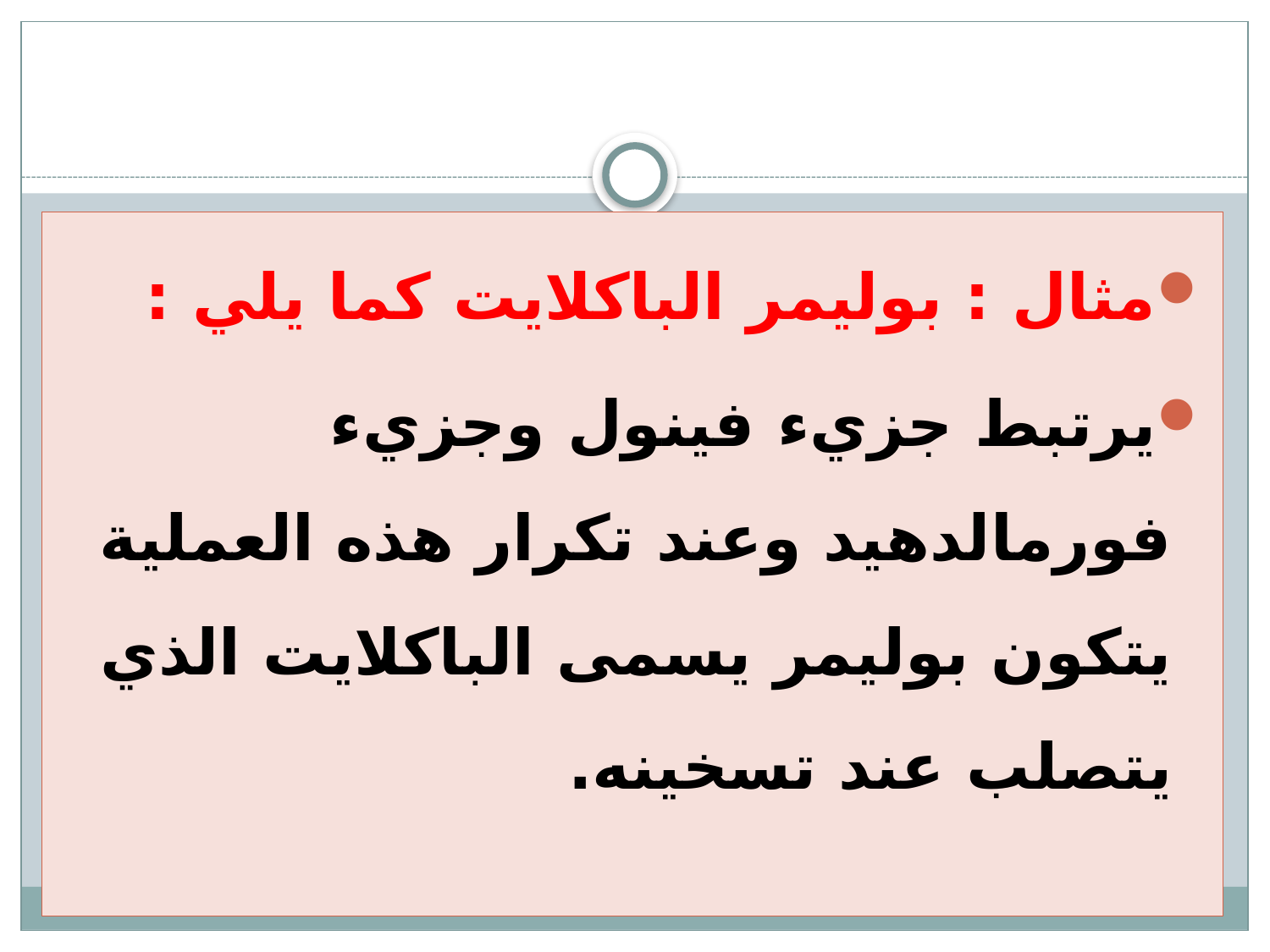

#
مثال : بوليمر الباكلايت كما يلي :
يرتبط جزيء فينول وجزيء فورمالدهيد وعند تكرار هذه العملية يتكون بوليمر يسمى الباكلايت الذي يتصلب عند تسخينه.